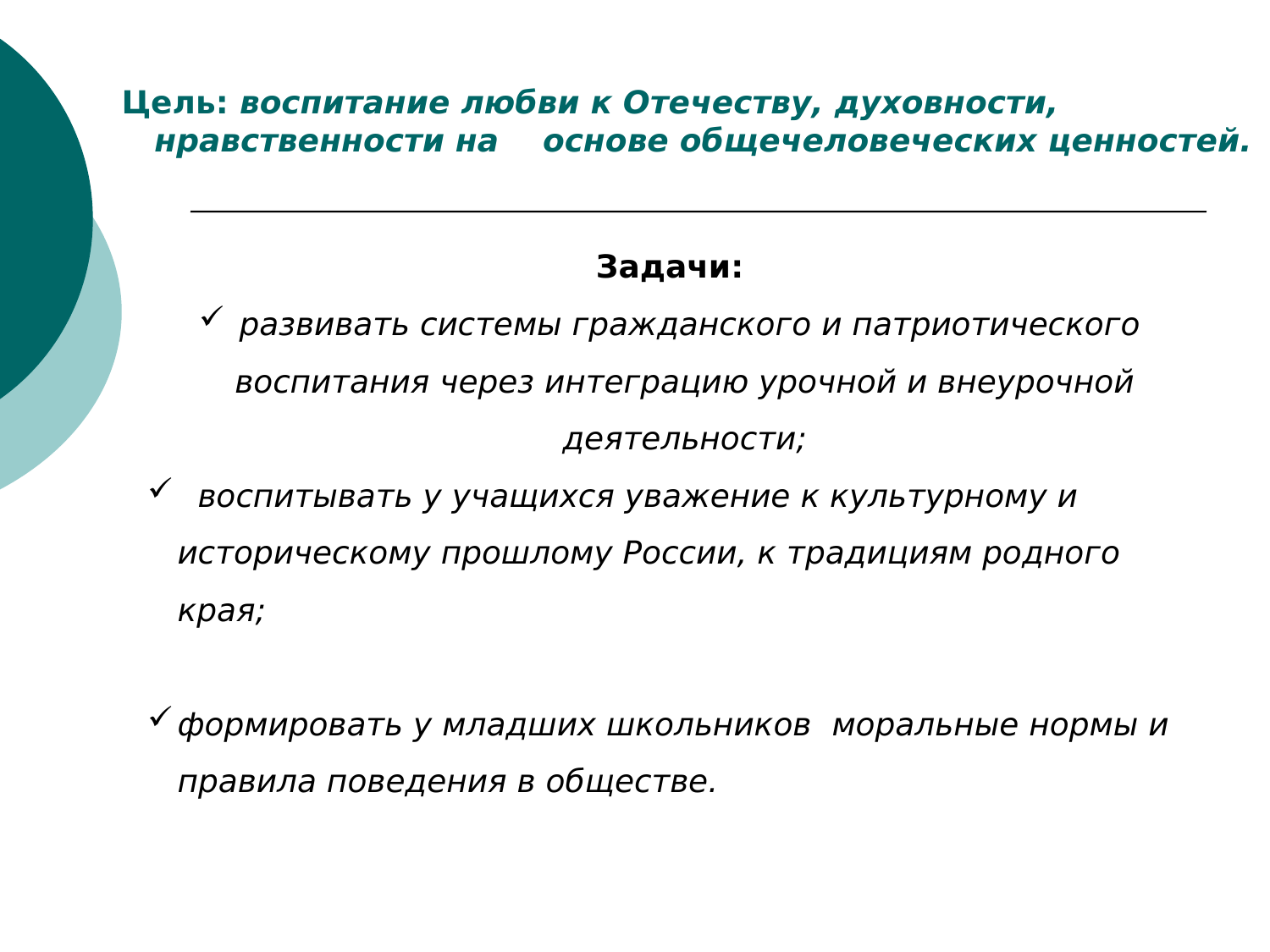

Цель: воспитание любви к Отечеству, духовности,
       нравственности на    основе общечеловеческих ценностей.
Задачи:
 развивать системы гражданского и патриотического воспитания через интеграцию урочной и внеурочной деятельности;
  воспитывать у учащихся уважение к культурному и историческому прошлому России, к традициям родного края;

формировать у младших школьников  моральные нормы и правила поведения в обществе.